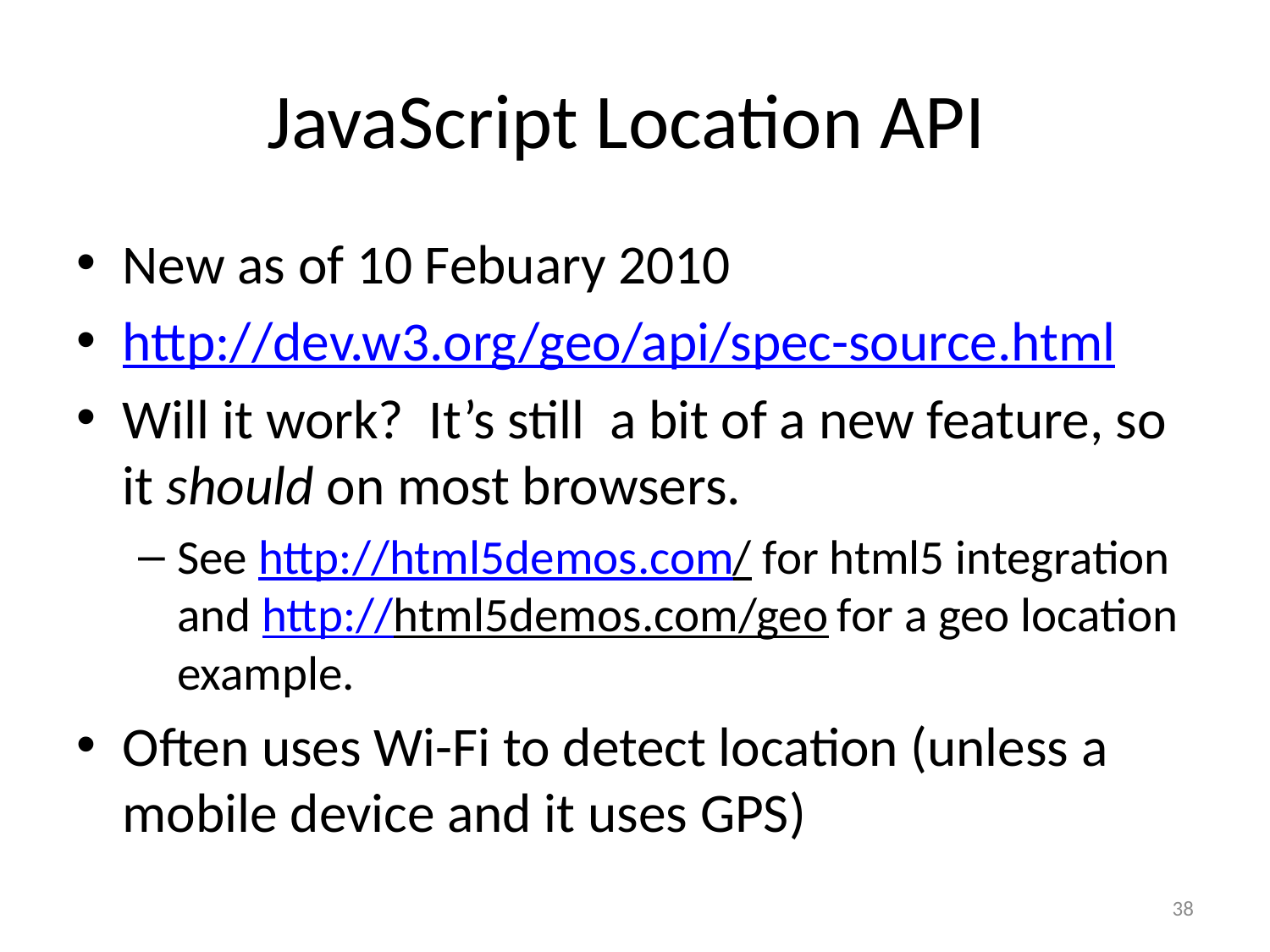

# JavaScript Location API
New as of 10 Febuary 2010
http://dev.w3.org/geo/api/spec-source.html
Will it work?  It’s still  a bit of a new feature, so it should on most browsers.
See http://html5demos.com/ for html5 integration and http://html5demos.com/geo for a geo location example.
Often uses Wi-Fi to detect location (unless a mobile device and it uses GPS)

38